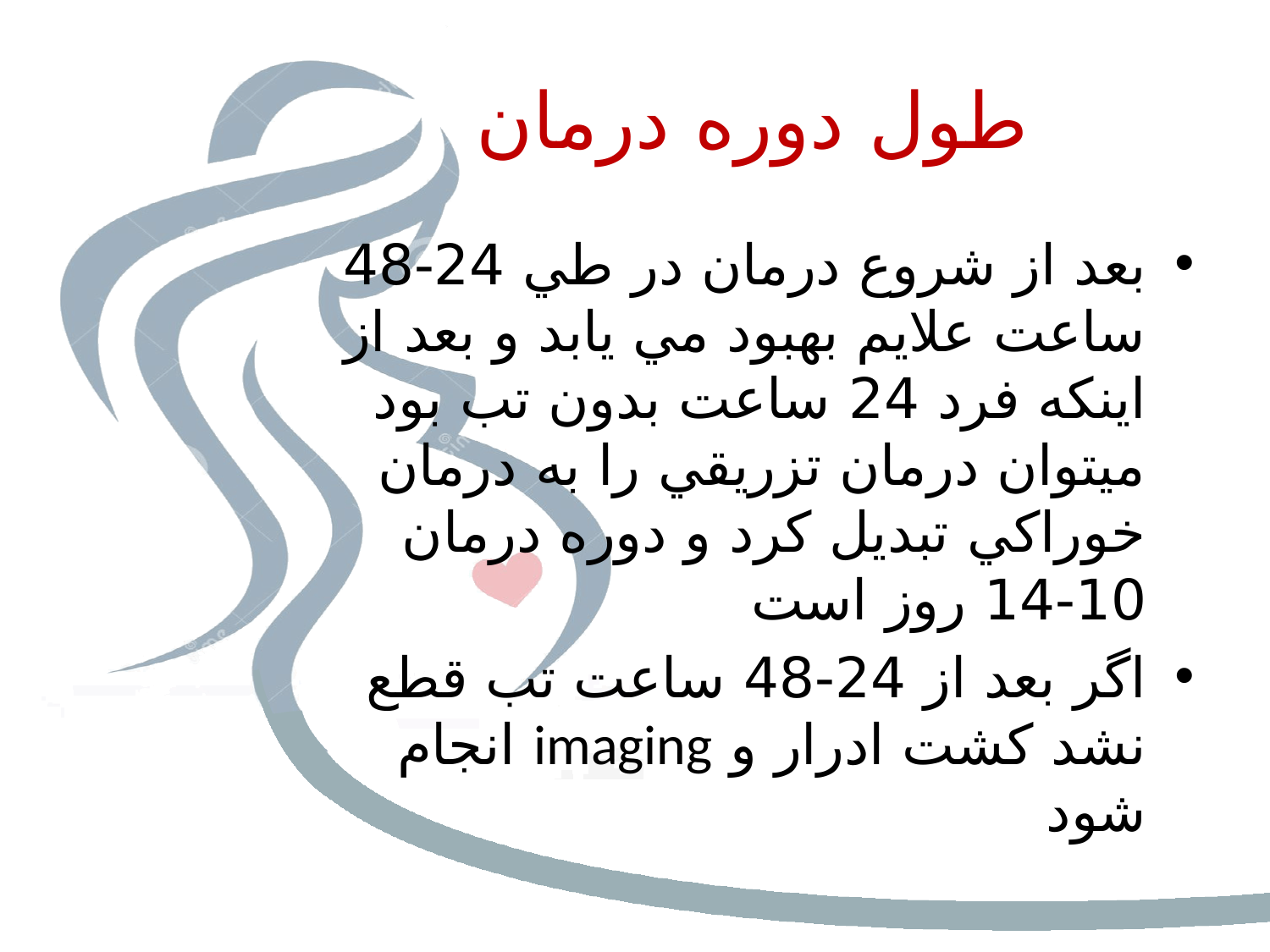

# طول دوره درمان
بعد از شروع درمان در طي 24-48 ساعت علايم بهبود مي يابد و بعد از اينكه فرد 24 ساعت بدون تب بود ميتوان درمان تزريقي را به درمان خوراكي تبديل كرد و دوره درمان 10-14 روز است
اگر بعد از 24-48 ساعت تب قطع نشد كشت ادرار و imaging انجام شود